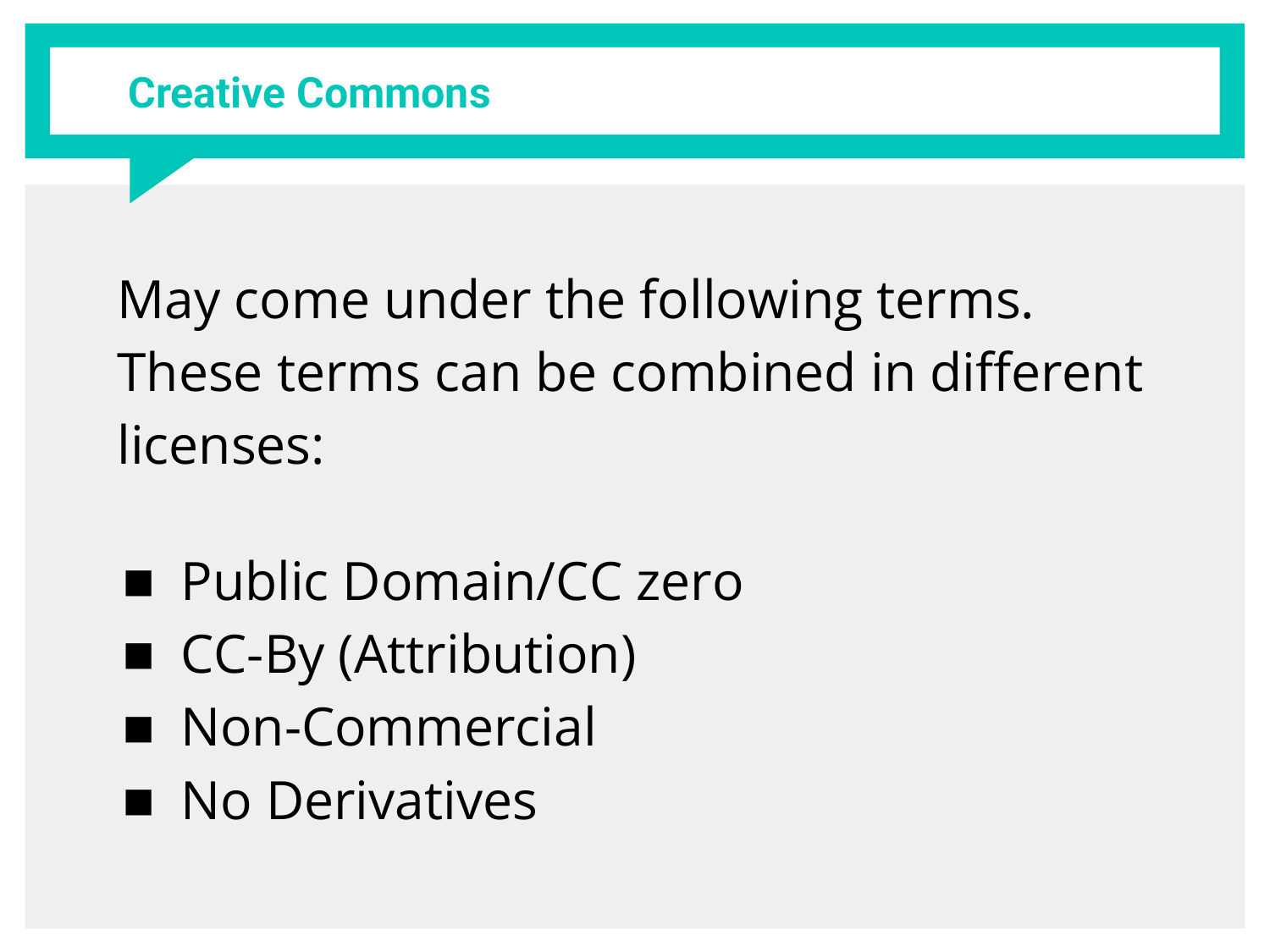

# Creative Commons
May come under the following terms. These terms can be combined in different licenses:
Public Domain/CC zero
CC-By (Attribution)
Non-Commercial
No Derivatives